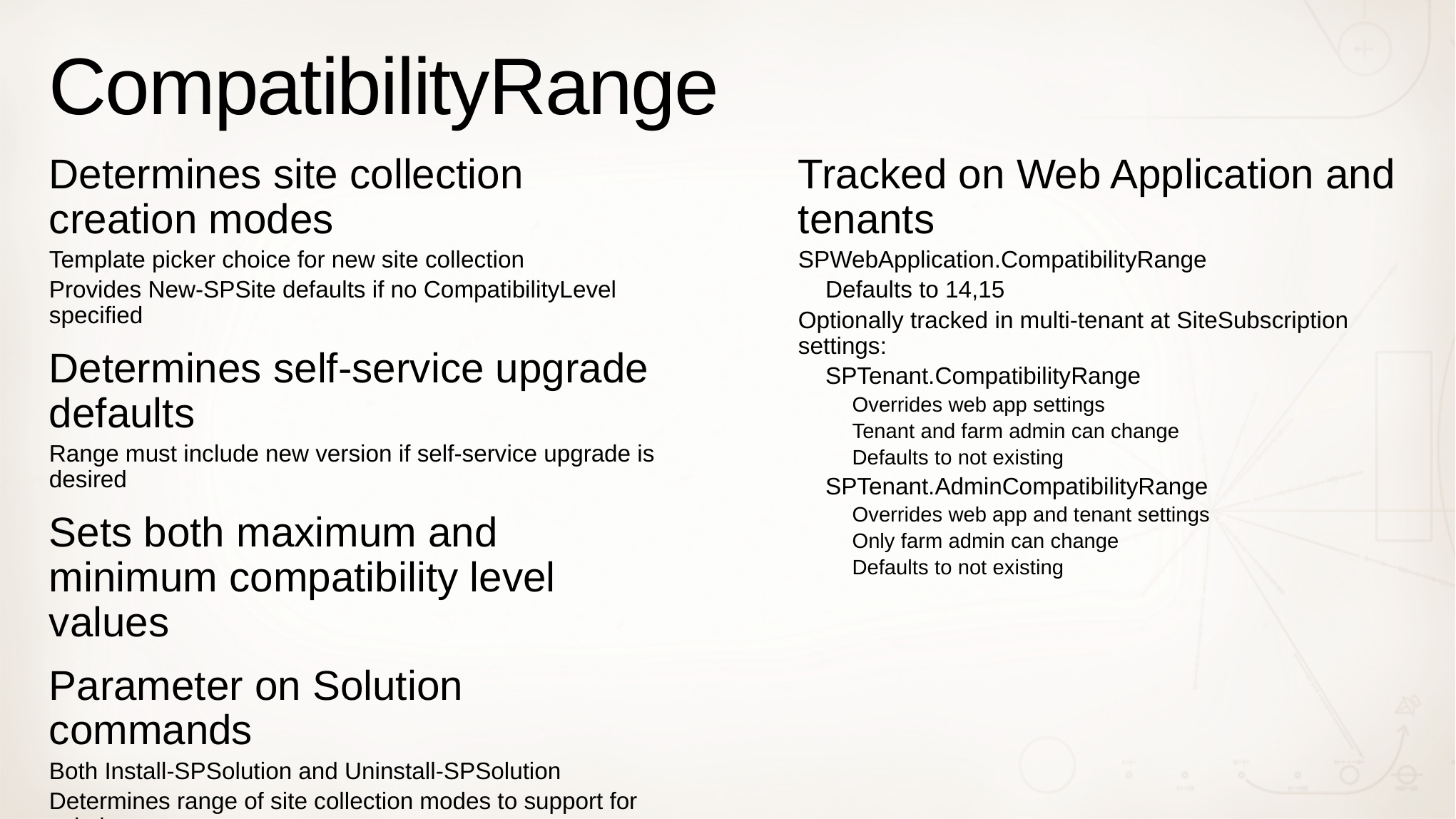

# CompatibilityRange
Determines site collection creation modes
Template picker choice for new site collection
Provides New-SPSite defaults if no CompatibilityLevel specified
Determines self-service upgrade defaults
Range must include new version if self-service upgrade is desired
Sets both maximum and minimum compatibility level values
Parameter on Solution commands
Both Install-SPSolution and Uninstall-SPSolution
Determines range of site collection modes to support for solutions
Note: parameter is -CompatibilityLevel even though it can take a CompatibilityRange value
Tracked on Web Application and tenants
SPWebApplication.CompatibilityRange
Defaults to 14,15
Optionally tracked in multi-tenant at SiteSubscription settings:
SPTenant.CompatibilityRange
Overrides web app settings
Tenant and farm admin can change
Defaults to not existing
SPTenant.AdminCompatibilityRange
Overrides web app and tenant settings
Only farm admin can change
Defaults to not existing